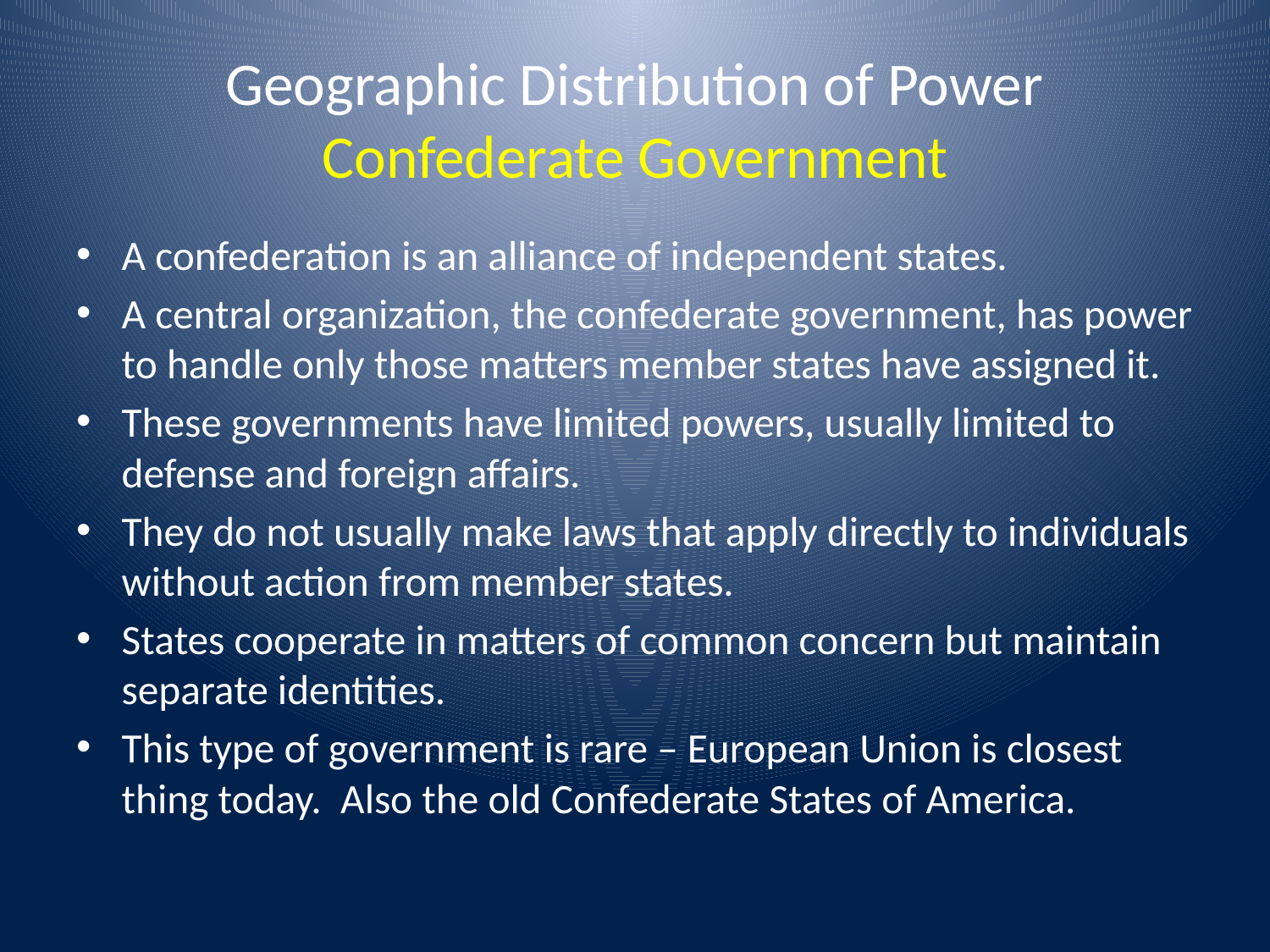

# Geographic Distribution of Power Confederate Government
A confederation is an alliance of independent states.
A central organization, the confederate government, has power to handle only those matters member states have assigned it.
These governments have limited powers, usually limited to defense and foreign affairs.
They do not usually make laws that apply directly to individuals without action from member states.
States cooperate in matters of common concern but maintain separate identities.
This type of government is rare – European Union is closest thing today.  Also the old Confederate States of America.